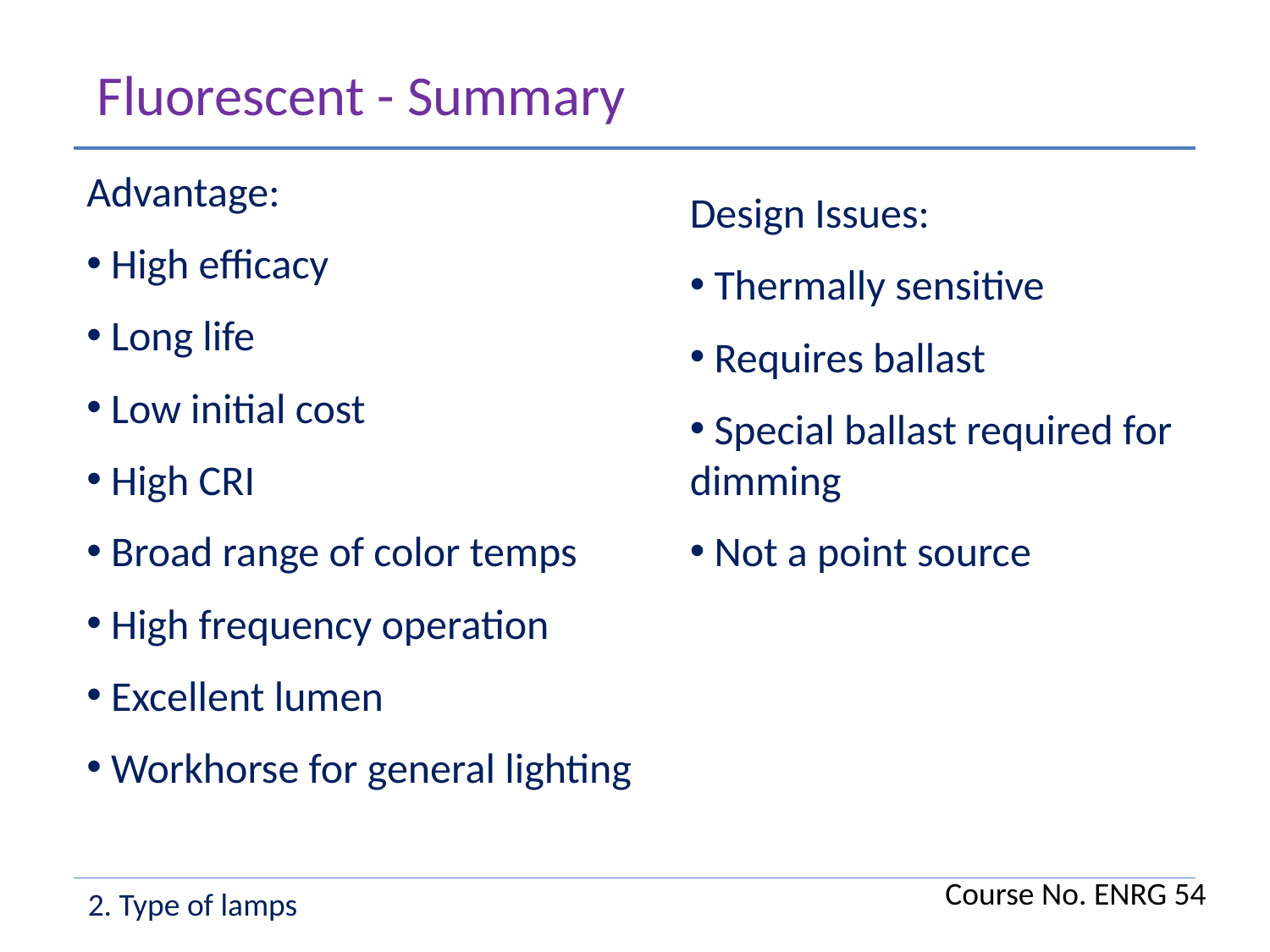

Fluorescent - Summary
Advantage:
 High efficacy
 Long life
 Low initial cost
 High CRI
 Broad range of color temps
 High frequency operation
 Excellent lumen
 Workhorse for general lighting
Design Issues:
 Thermally sensitive
 Requires ballast
 Special ballast required for dimming
 Not a point source
Course No. ENRG 54
2. Type of lamps